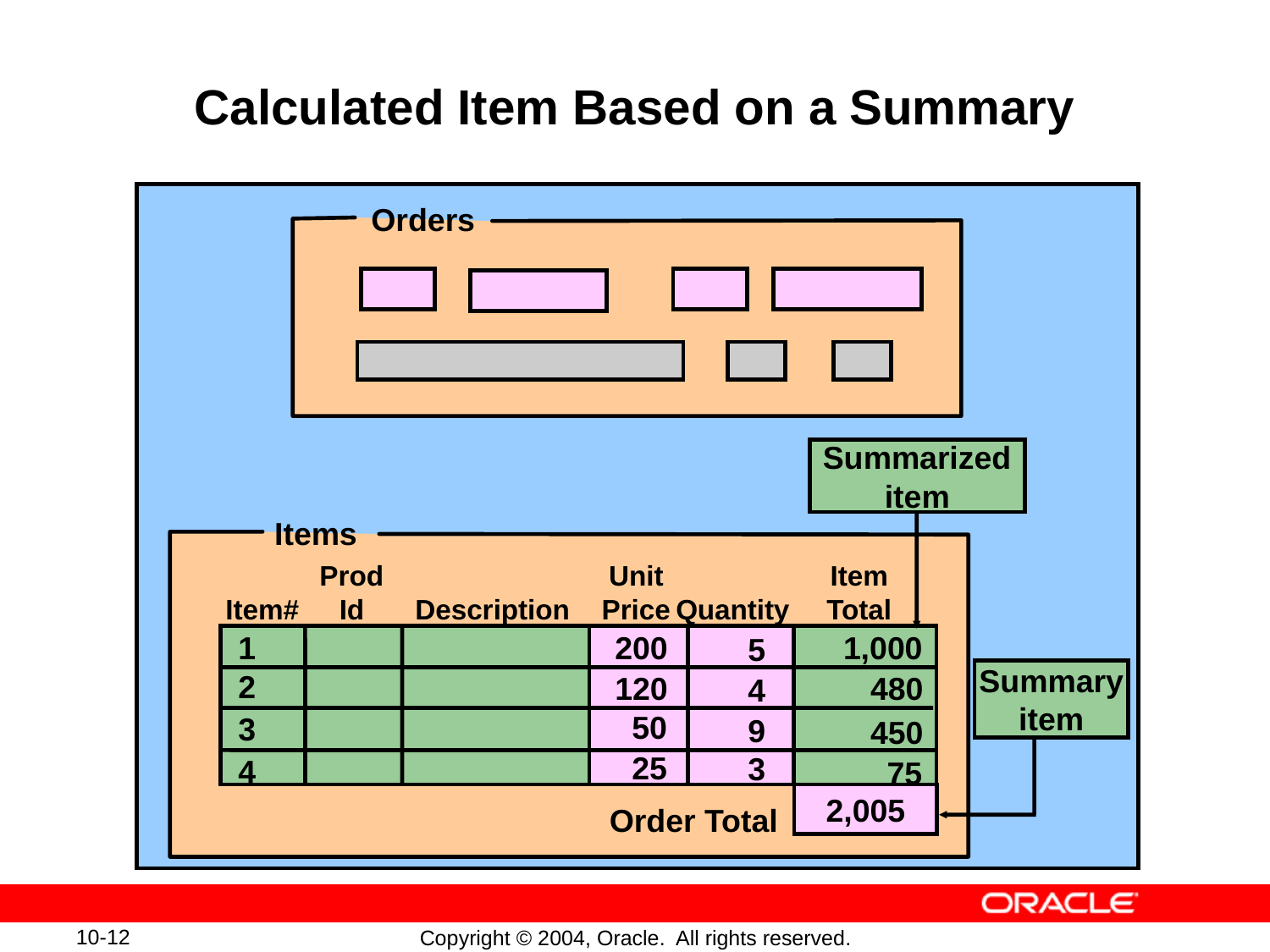

# Calculated Item Based on a Summary

Orders

ORDERS

Summarized
item
Items

Prod
Id
Unit
Price
Item
Total
Item#
Description
Quantity
1
200
1,000
5

Summary
item
2
120
480
4

50
3
9
450

25
3
4
75

2,005
Order Total